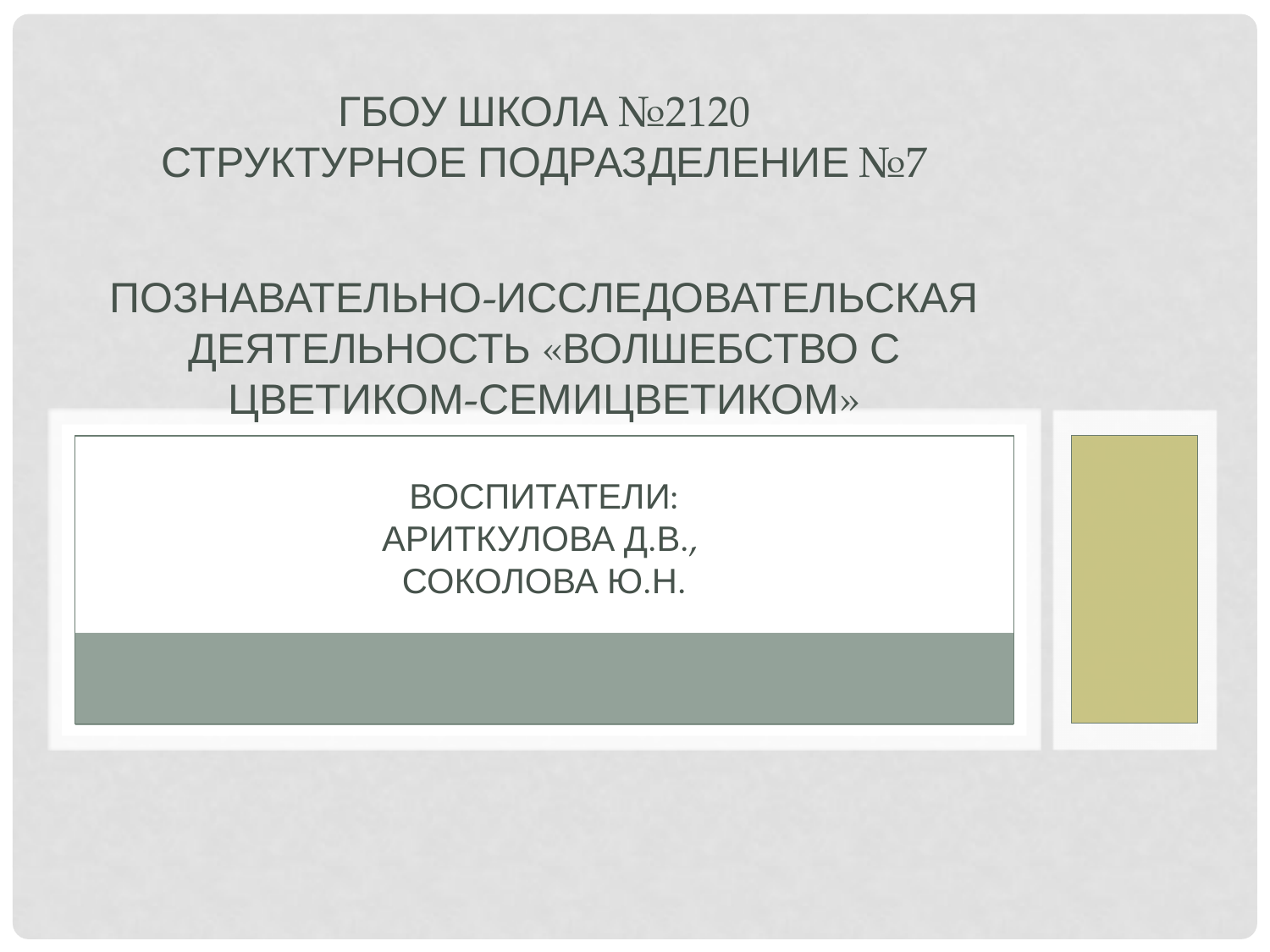

# ГБОУ Школа №2120 структурное подразделение №7 Познавательно-Исследовательская деятельность «Волшебство с Цветиком-семицветиком» Воспитатели: Ариткулова Д.В., Соколова Ю.Н.